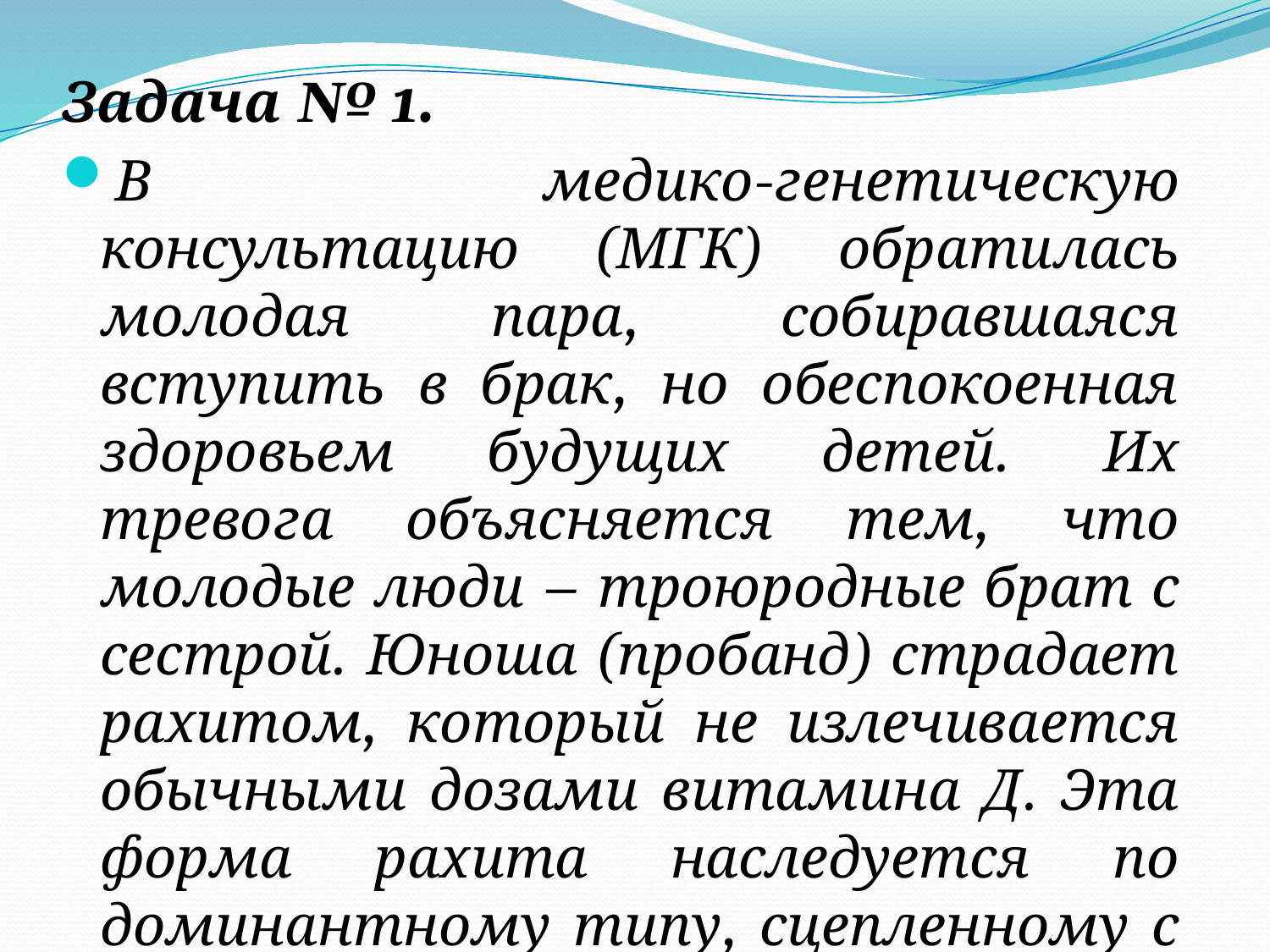

Задача № 1.
В медико-генетическую консультацию (МГК) обратилась молодая пара, собиравшаяся вступить в брак, но обеспокоенная здоровьем будущих детей. Их тревога объясняется тем, что молодые люди – троюродные брат с сестрой. Юноша (пробанд) страдает рахитом, который не излечивается обычными дозами витамина Д. Эта форма рахита наследуется по доминантному типу, сцепленному с полом.